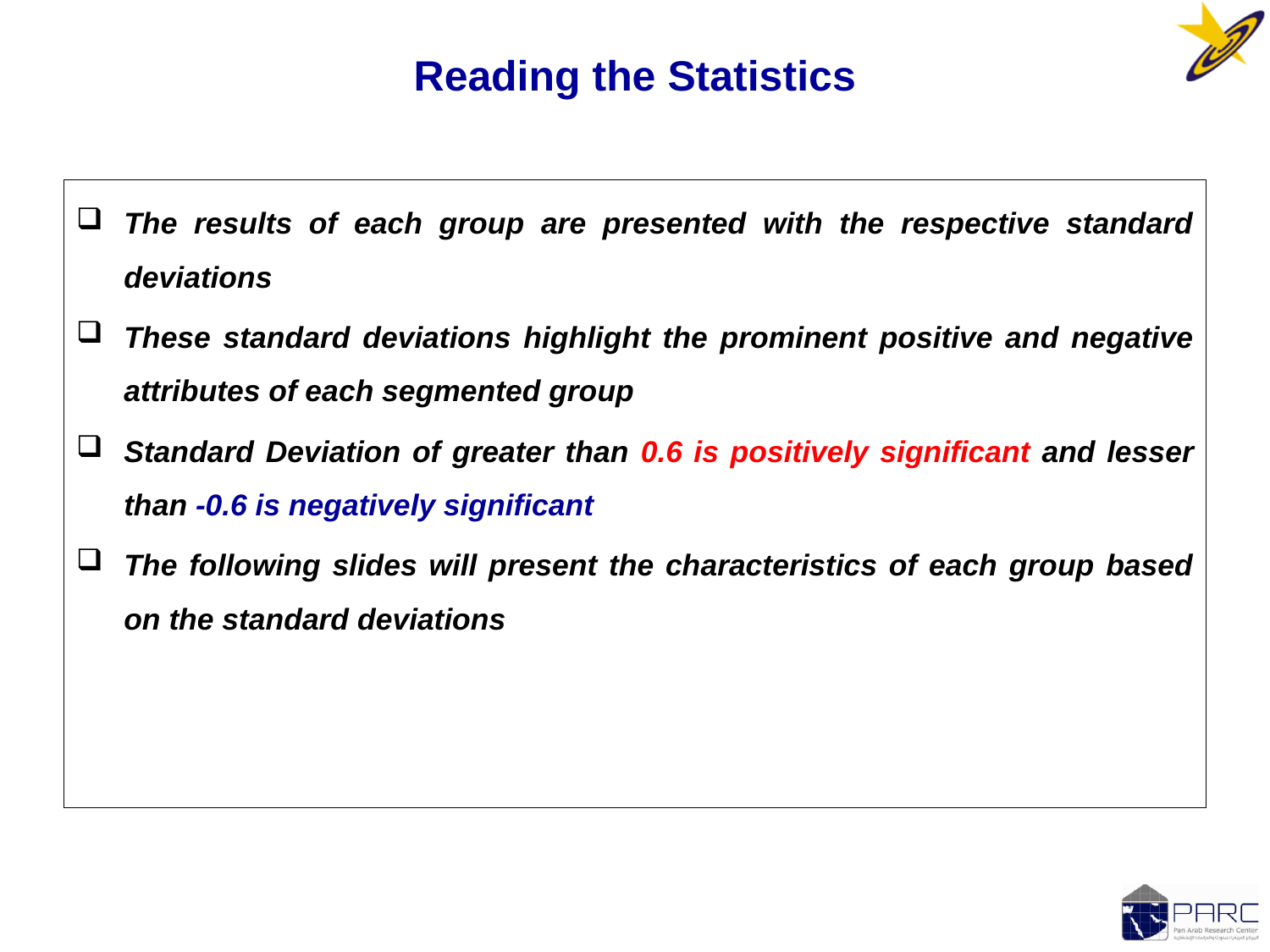

# Reading the Statistics
The results of each group are presented with the respective standard deviations
These standard deviations highlight the prominent positive and negative attributes of each segmented group
Standard Deviation of greater than 0.6 is positively significant and lesser than -0.6 is negatively significant
The following slides will present the characteristics of each group based on the standard deviations